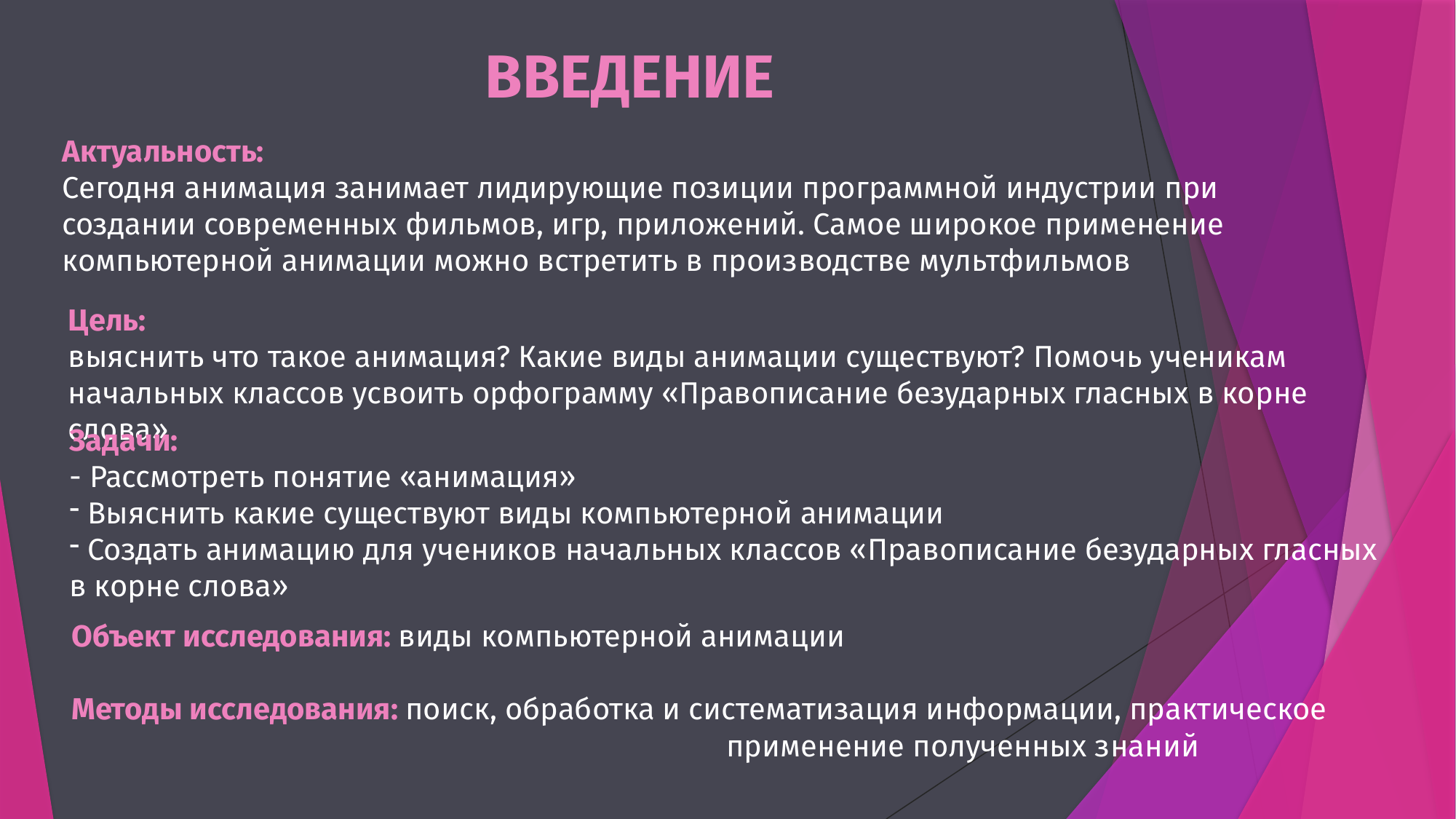

ВВЕДЕНИЕ
Актуальность:
Сегодня анимация занимает лидирующие позиции программной индустрии при создании современных фильмов, игр, приложений. Самое широкое применение компьютерной анимации можно встретить в производстве мультфильмов

Цель:
выяснить что такое анимация? Какие виды анимации существуют? Помочь ученикам начальных классов усвоить орфограмму «Правописание безударных гласных в корне слова»

Задачи:
- Рассмотреть понятие «анимация»
 Выяснить какие существуют виды компьютерной анимации
 Создать анимацию для учеников начальных классов «Правописание безударных гласных в корне слова»

Объект исследования: виды компьютерной анимации

Методы исследования: поиск, обработка и систематизация информации, практическое               						применение полученных знаний